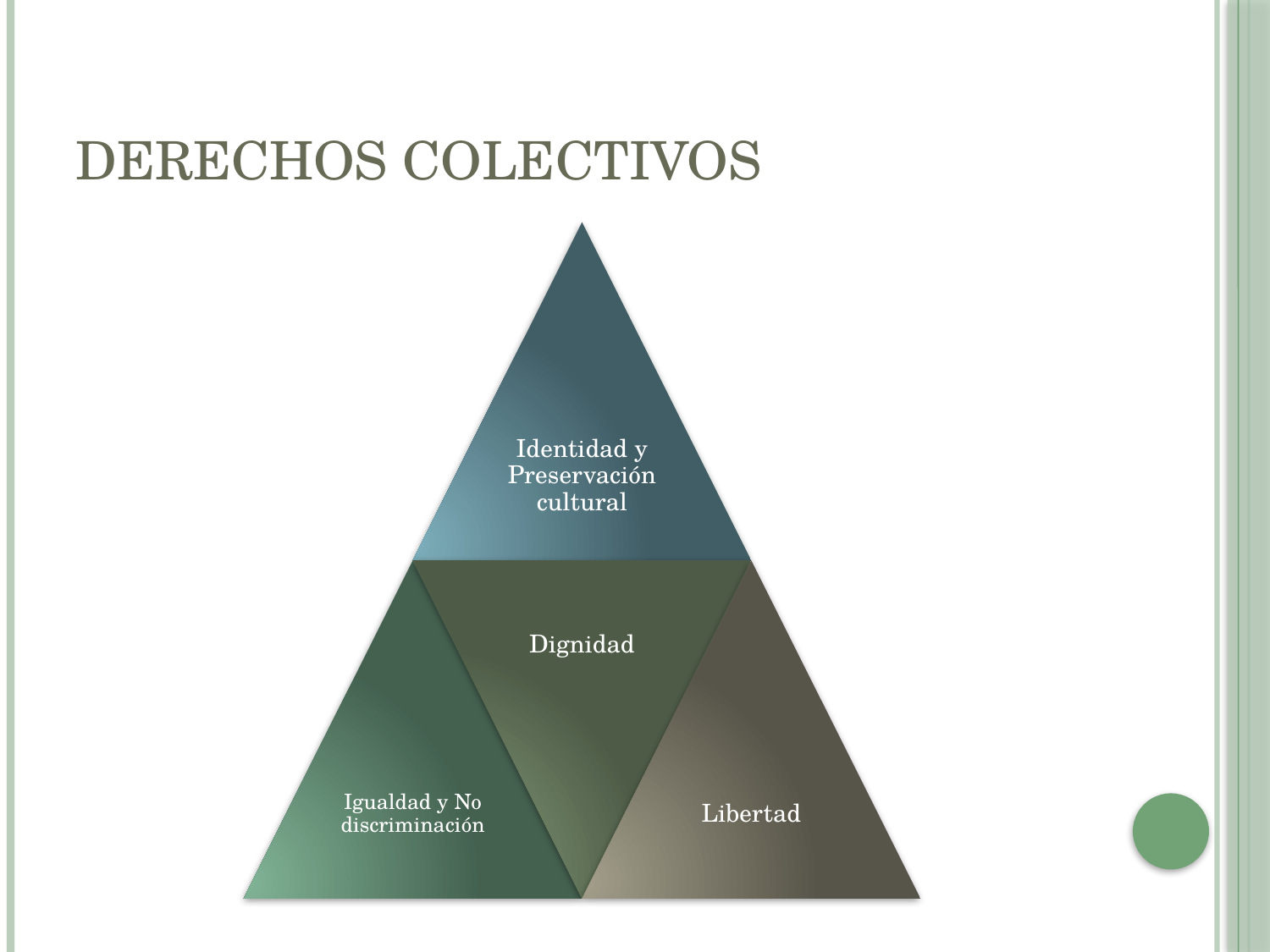

# Derechos Colectivos
Identidad y Preservación cultural
Igualdad y No discriminación
Dignidad
Libertad